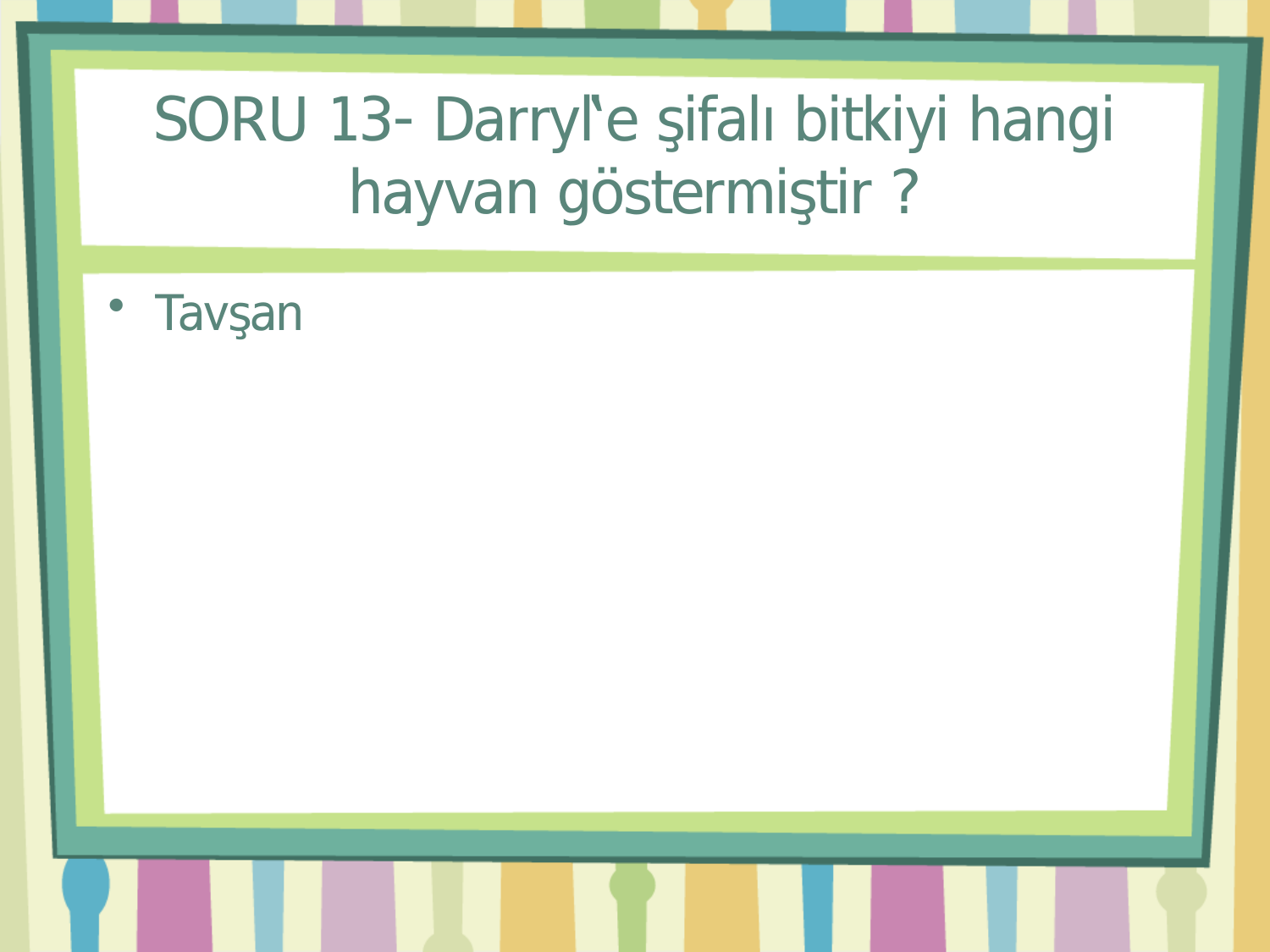

# SORU 13- Darryl‘e şifalı bitkiyi hangi hayvan göstermiştir ?
Tavşan